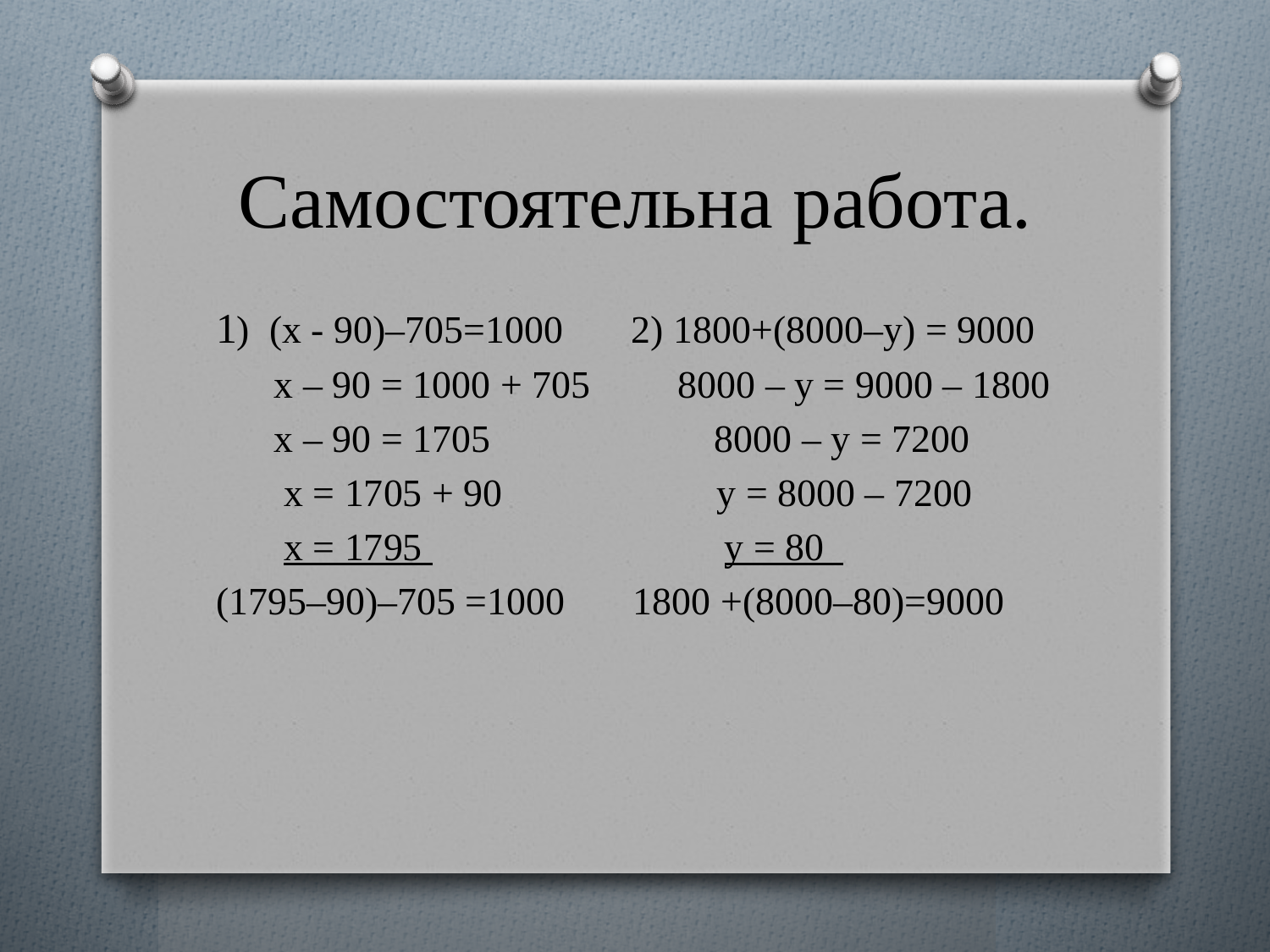

# Самостоятельна работа.
1)  (х - 90)–705=1000       2) 1800+(8000–у) = 9000
      х – 90 = 1000 + 705         8000 – у = 9000 – 1800
      х – 90 = 1705                       8000 – у = 7200
       х = 1705 + 90                      у = 8000 – 7200
       х = 1795                               у = 80
(1795–90)–705 =1000       1800 +(8000–80)=9000